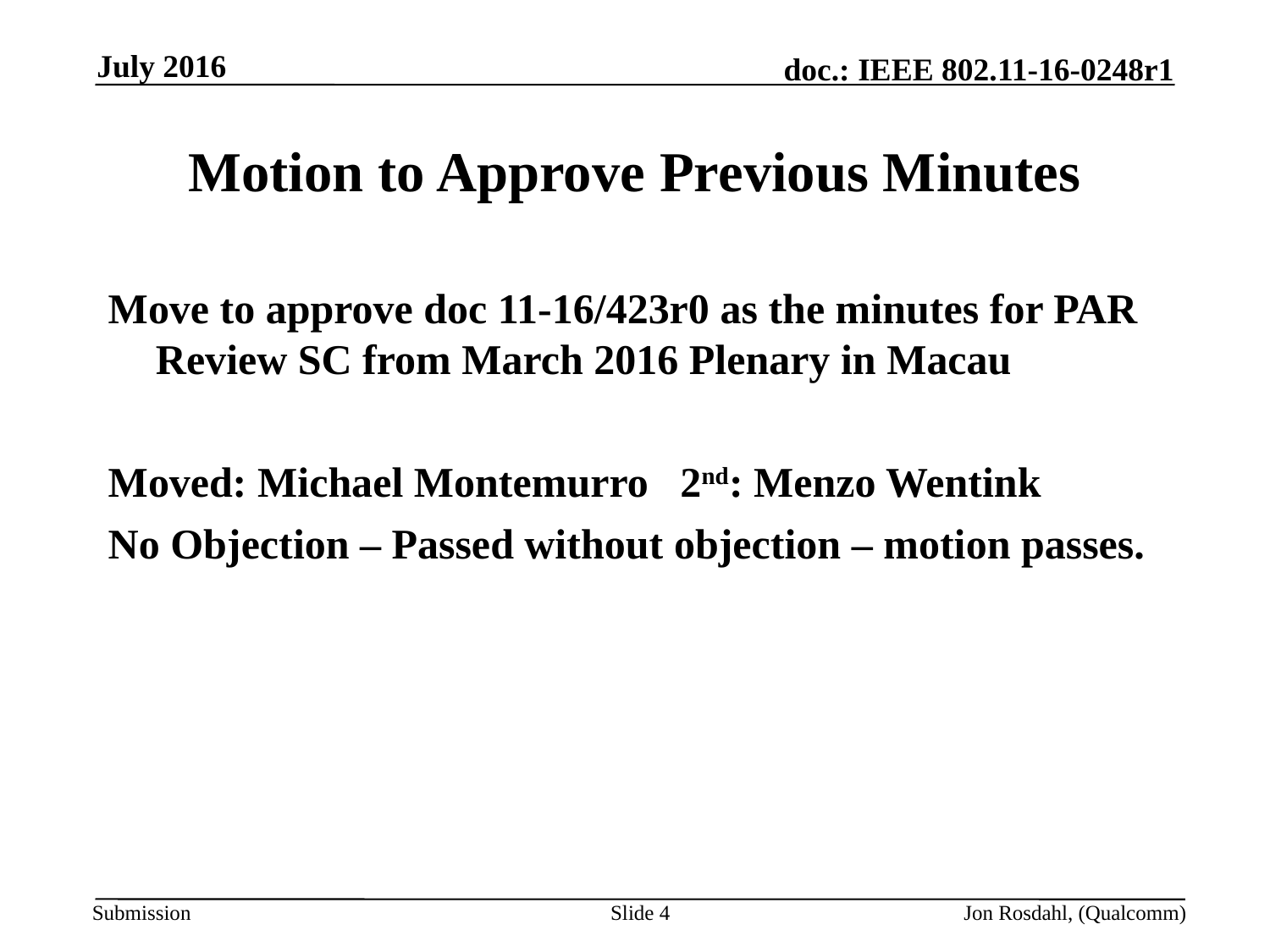

July 2016
# Motion to Approve Previous Minutes
Move to approve doc 11-16/423r0 as the minutes for PAR Review SC from March 2016 Plenary in Macau

Moved: Michael Montemurro   2nd: Menzo Wentink
No Objection – Passed without objection – motion passes.
Slide 4
Jon Rosdahl, (Qualcomm)